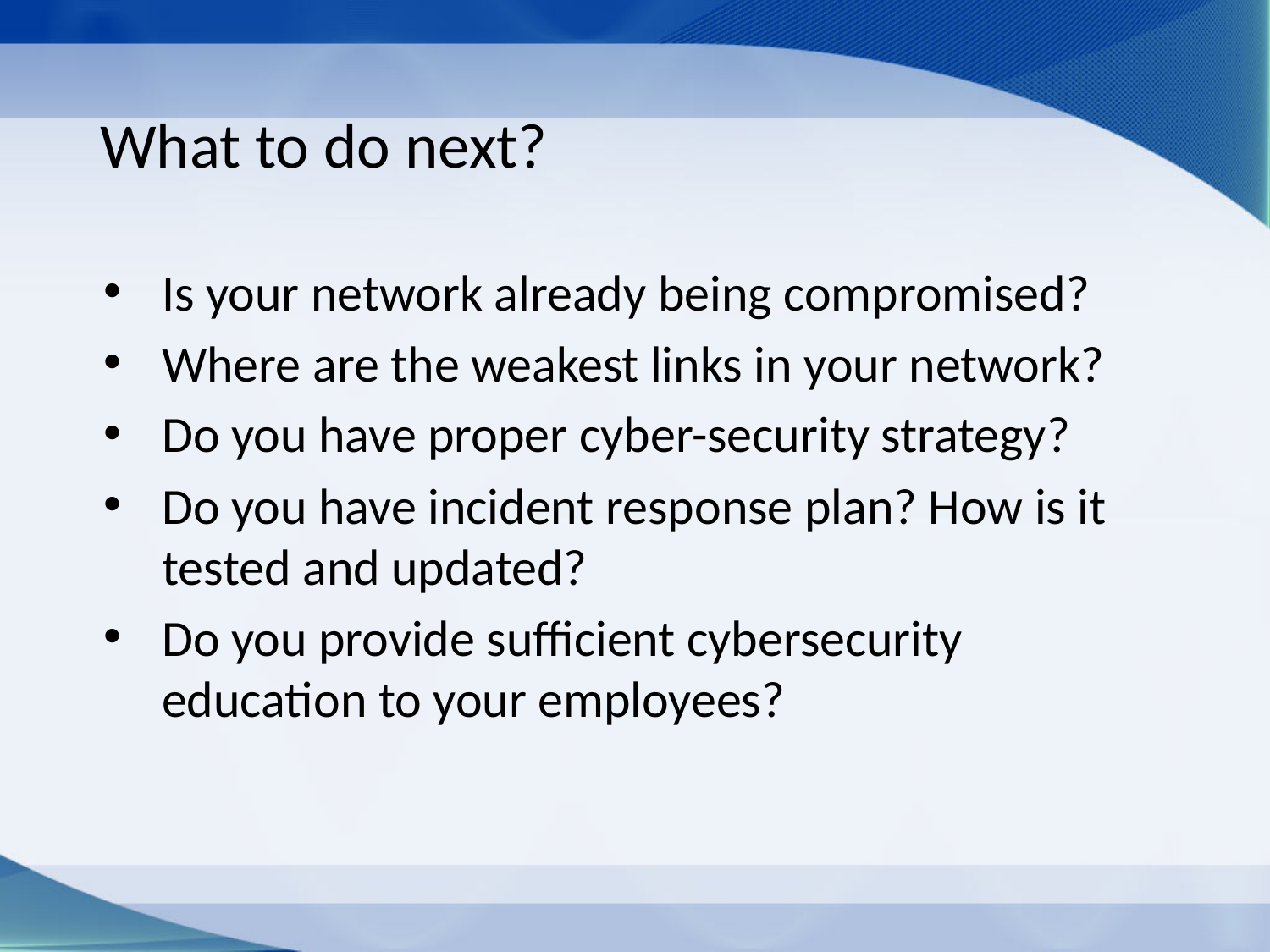

# What to do next?
Is your network already being compromised?
Where are the weakest links in your network?
Do you have proper cyber-security strategy?
Do you have incident response plan? How is it tested and updated?
Do you provide sufficient cybersecurity education to your employees?